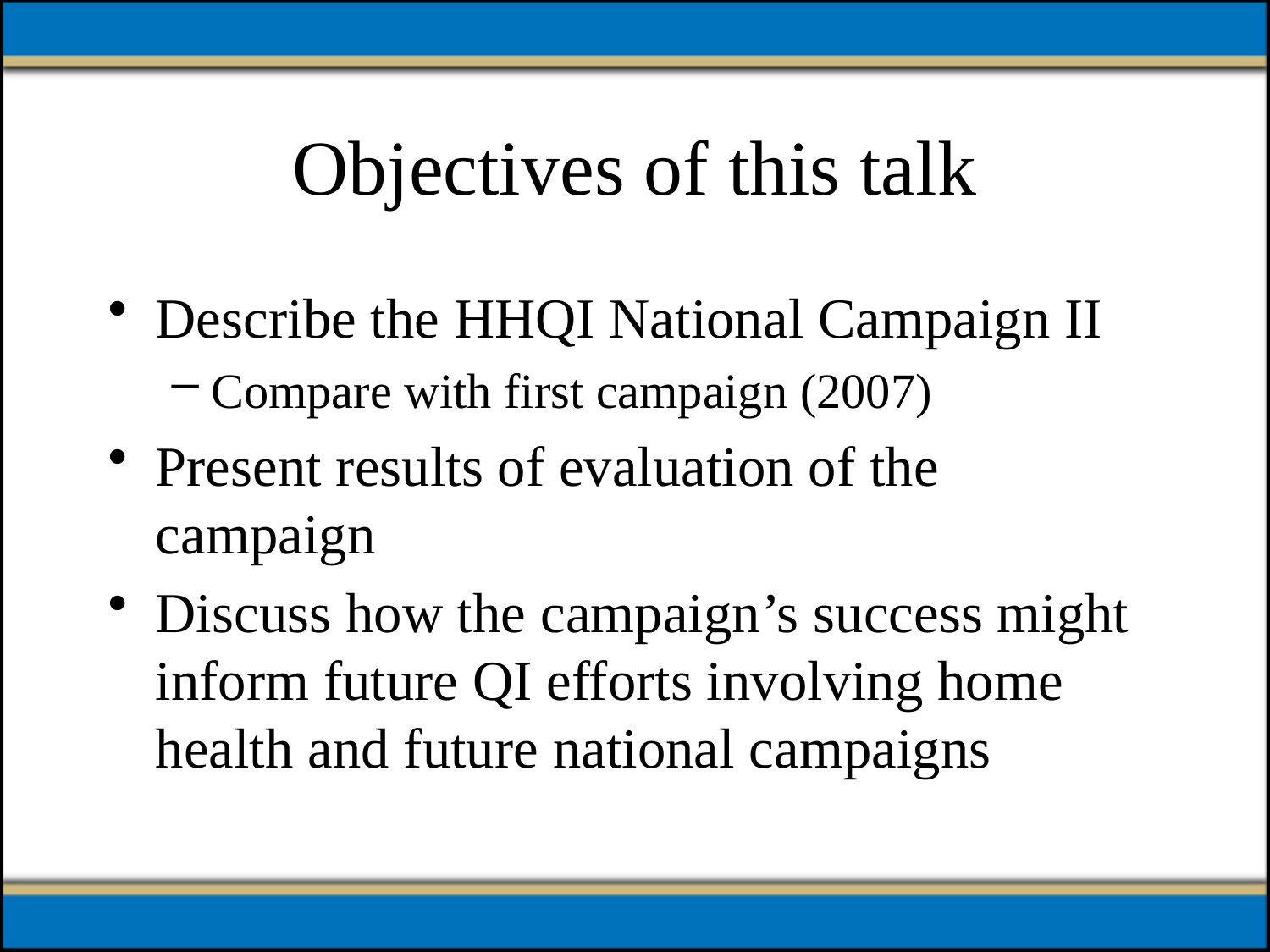

Objectives of this talk
Describe the HHQI National Campaign II
Compare with first campaign (2007)
Present results of evaluation of the campaign
Discuss how the campaign’s success might inform future QI efforts involving home health and future national campaigns